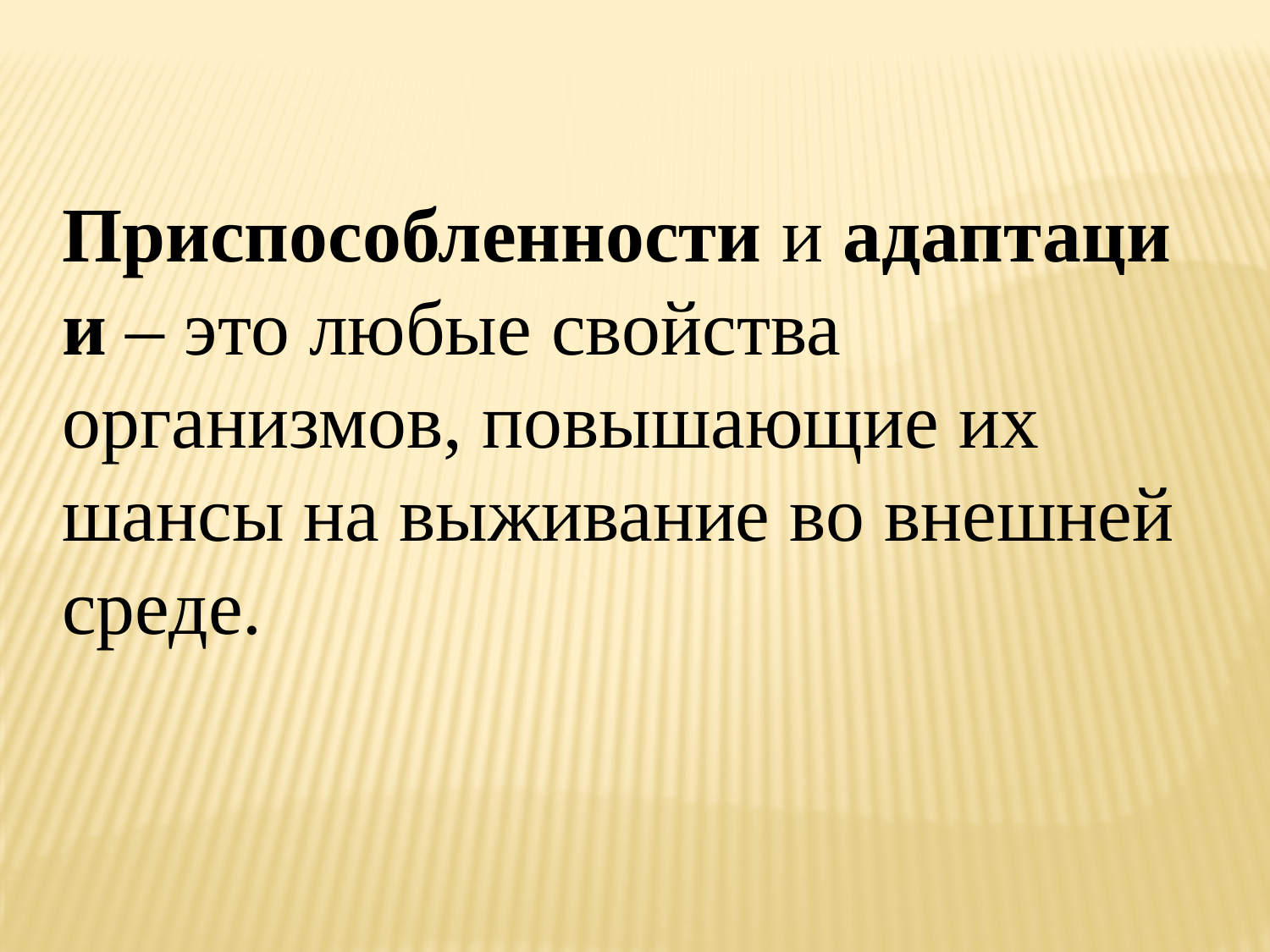

Приспособленности и адаптации – это любые свойства организмов, повышающие их шансы на выживание во внешней среде.